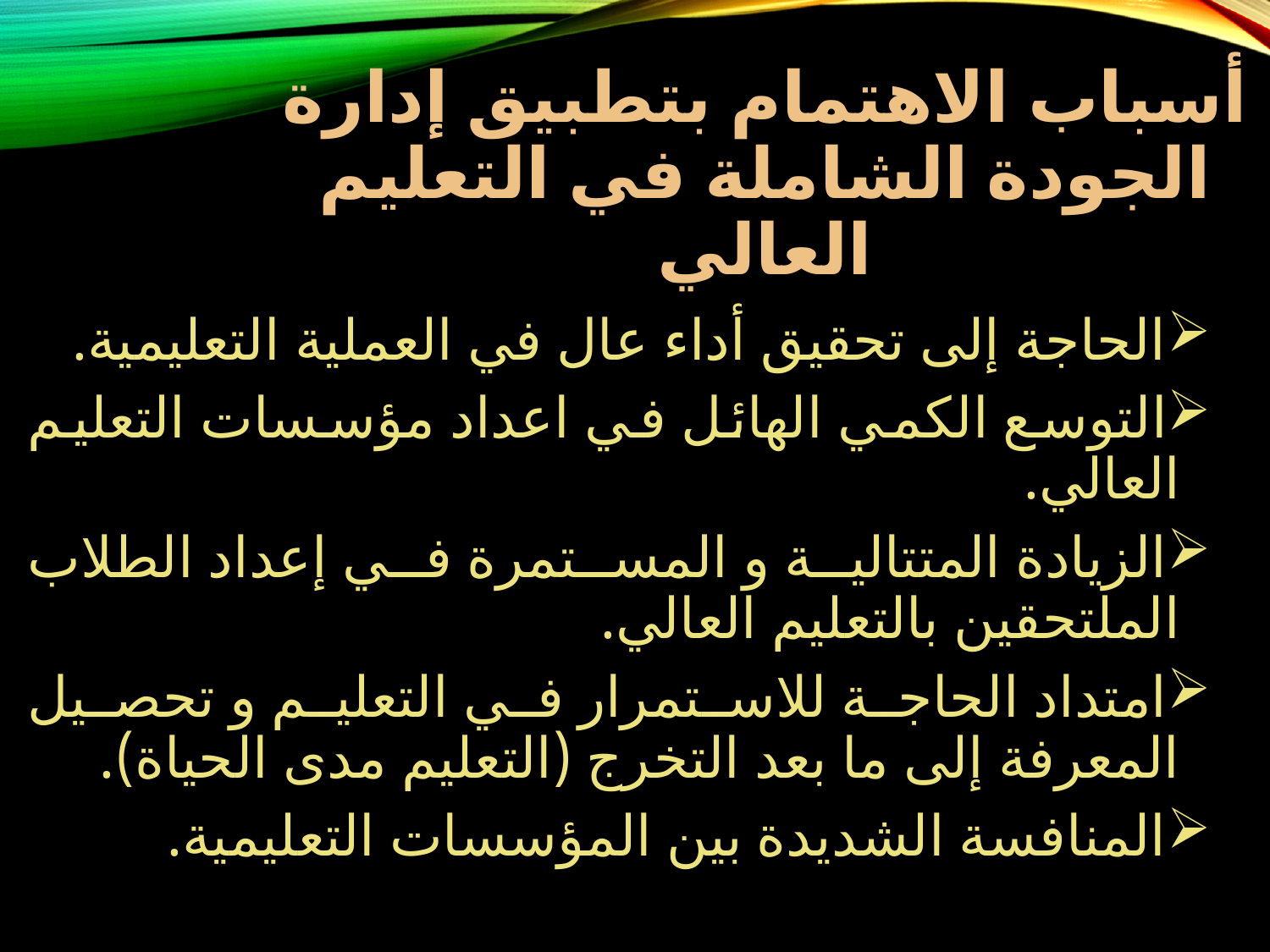

# أسباب الاهتمام بتطبيق إدارة الجودة الشاملة في التعليم العالي
الحاجة إلى تحقيق أداء عال في العملية التعليمية.
التوسع الكمي الهائل في اعداد مؤسسات التعليم العالي.
الزيادة المتتالية و المستمرة في إعداد الطلاب الملتحقين بالتعليم العالي.
امتداد الحاجة للاستمرار في التعليم و تحصيل المعرفة إلى ما بعد التخرج (التعليم مدى الحياة).
المنافسة الشديدة بين المؤسسات التعليمية.